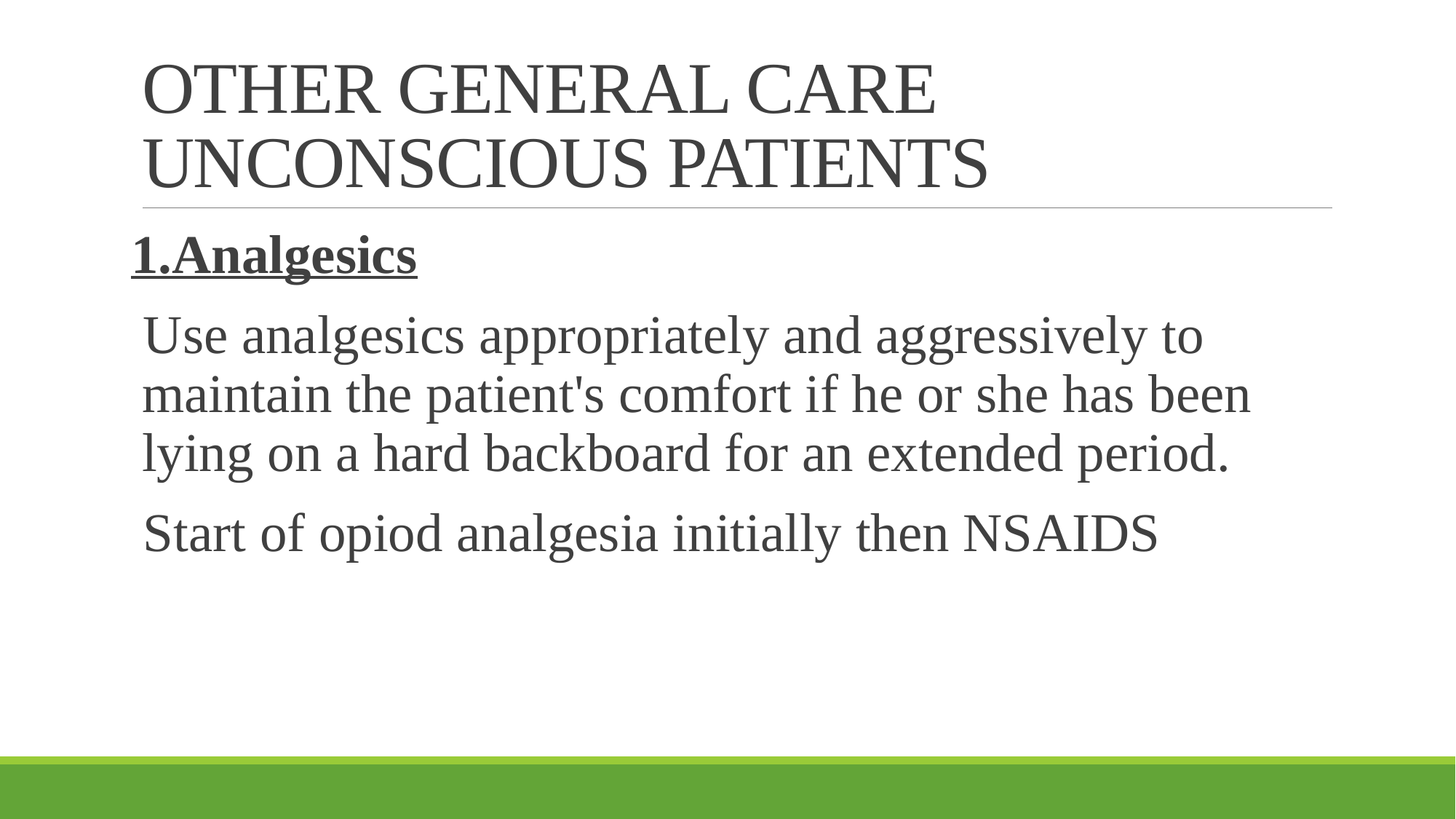

# OTHER GENERAL CARE UNCONSCIOUS PATIENTS
1.Analgesics
Use analgesics appropriately and aggressively to maintain the patient's comfort if he or she has been lying on a hard backboard for an extended period.
Start of opiod analgesia initially then NSAIDS